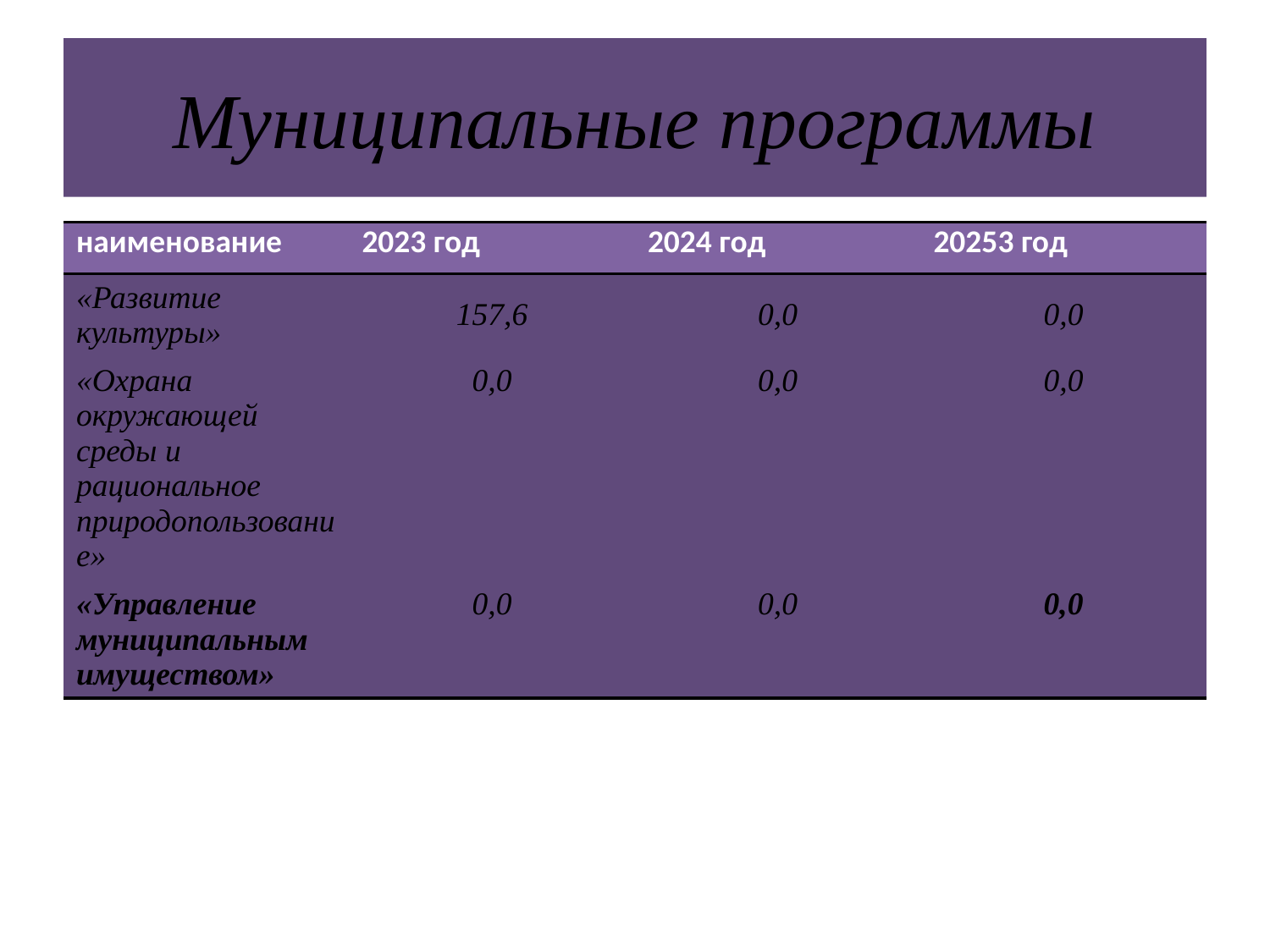

# Муниципальные программы
| наименование | 2023 год | 2024 год | 20253 год |
| --- | --- | --- | --- |
| «Развитие культуры» | 157,6 | 0,0 | 0,0 |
| «Охрана окружающей среды и рациональное природопользование» | 0,0 | 0,0 | 0,0 |
| «Управление муниципальным имуществом» | 0,0 | 0,0 | 0,0 |